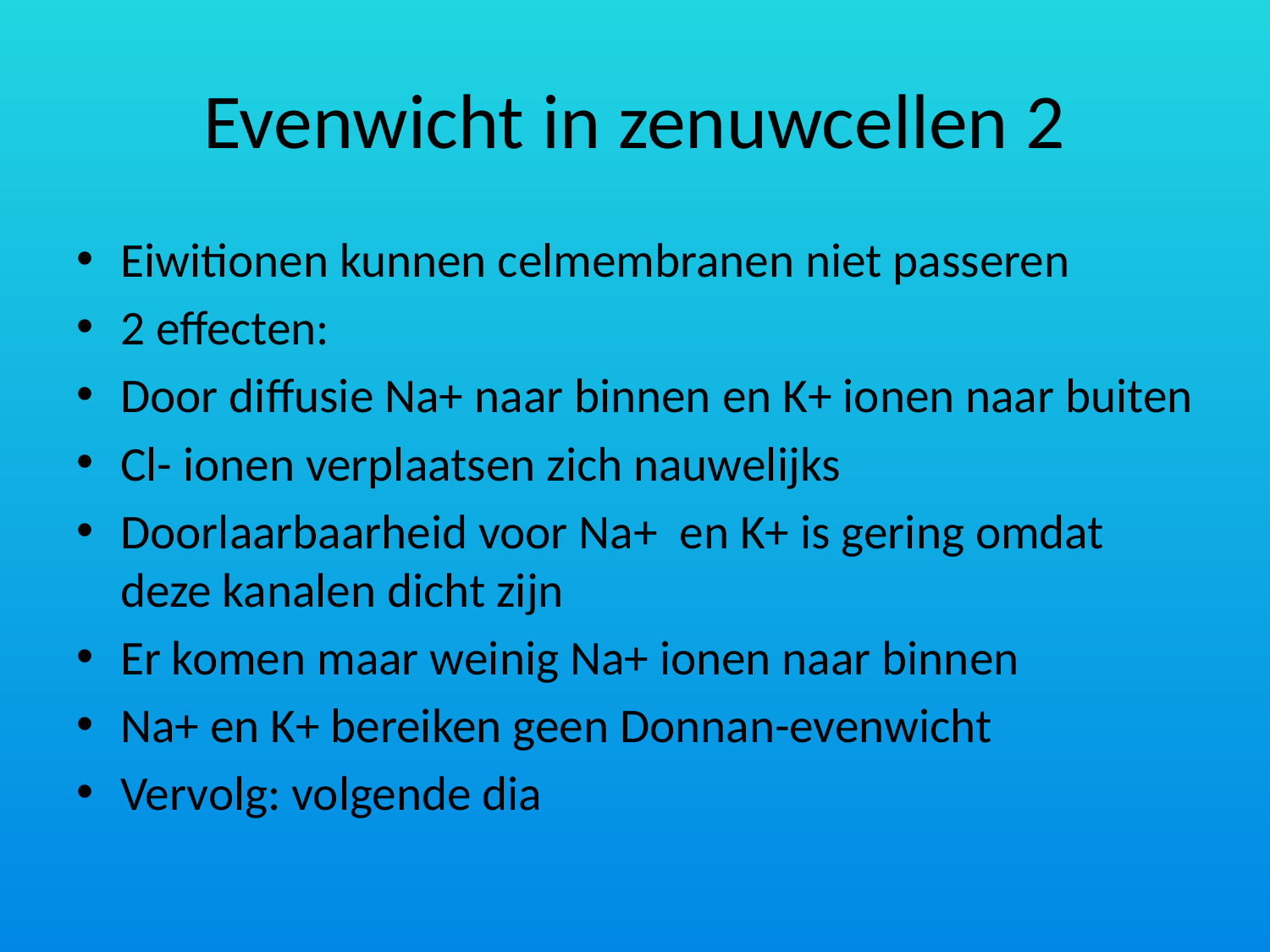

# Evenwicht in zenuwcellen 2
Eiwitionen kunnen celmembranen niet passeren
2 effecten:
Door diffusie Na+ naar binnen en K+ ionen naar buiten
Cl- ionen verplaatsen zich nauwelijks
Doorlaarbaarheid voor Na+  en K+ is gering omdat deze kanalen dicht zijn
Er komen maar weinig Na+ ionen naar binnen
Na+ en K+ bereiken geen Donnan-evenwicht
Vervolg: volgende dia